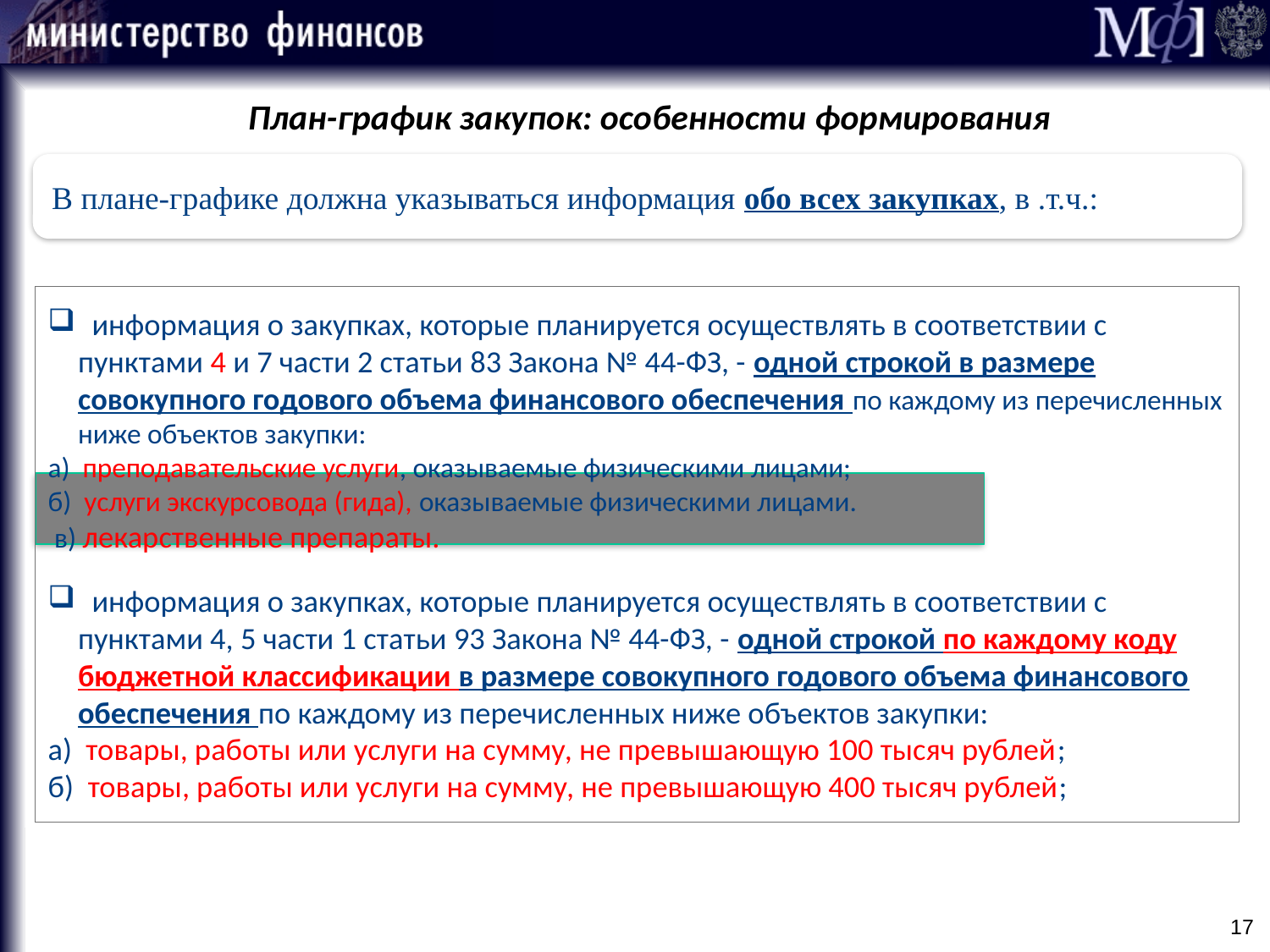

План-график закупок: особенности формирования
В плане-графике должна указываться информация обо всех закупках, в .т.ч.:

  информация о закупках, которые планируется осуществлять в соответствии с пунктами 4 и 7 части 2 статьи 83 Закона № 44-ФЗ, - одной строкой в размере совокупного годового объема финансового обеспечения по каждому из перечисленных ниже объектов закупки:
а)  преподавательские услуги, оказываемые физическими лицами;
б)  услуги экскурсовода (гида), оказываемые физическими лицами.
 в) лекарственные препараты.

  информация о закупках, которые планируется осуществлять в соответствии с пунктами 4, 5 части 1 статьи 93 Закона № 44-ФЗ, - одной строкой по каждому коду бюджетной классификации в размере совокупного годового объема финансового обеспечения по каждому из перечисленных ниже объектов закупки:
а)  товары, работы или услуги на сумму, не превышающую 100 тысяч рублей;
б)  товары, работы или услуги на сумму, не превышающую 400 тысяч рублей;

17